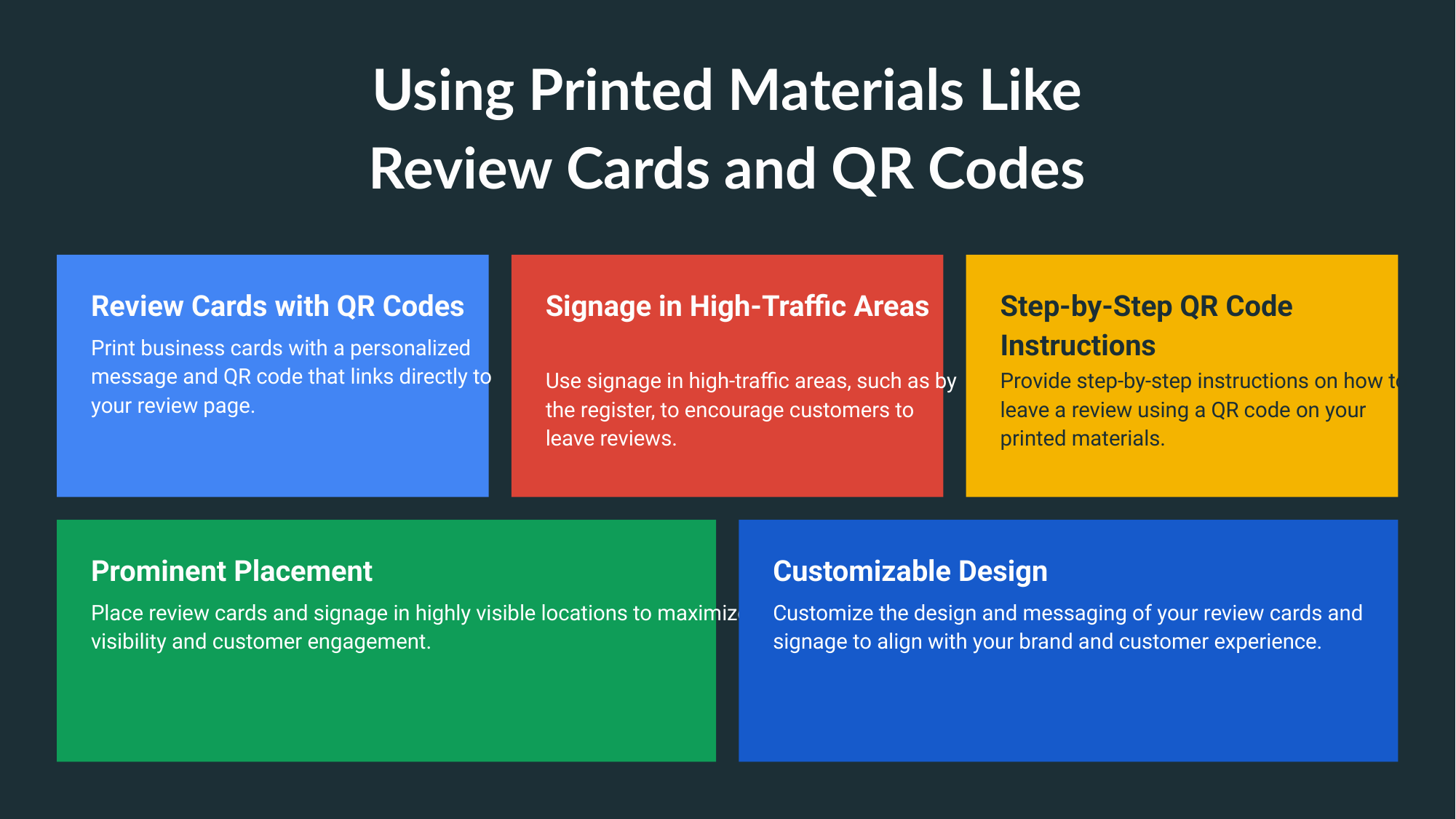

Using Printed Materials Like Review Cards and QR Codes

Review Cards with QR Codes
Signage in High-Traffic Areas
Step-by-Step QR Code Instructions
Print business cards with a personalized message and QR code that links directly to your review page.
Use signage in high-traffic areas, such as by the register, to encourage customers to leave reviews.
Provide step-by-step instructions on how to leave a review using a QR code on your printed materials.

Prominent Placement
Customizable Design
Place review cards and signage in highly visible locations to maximize visibility and customer engagement.
Customize the design and messaging of your review cards and signage to align with your brand and customer experience.